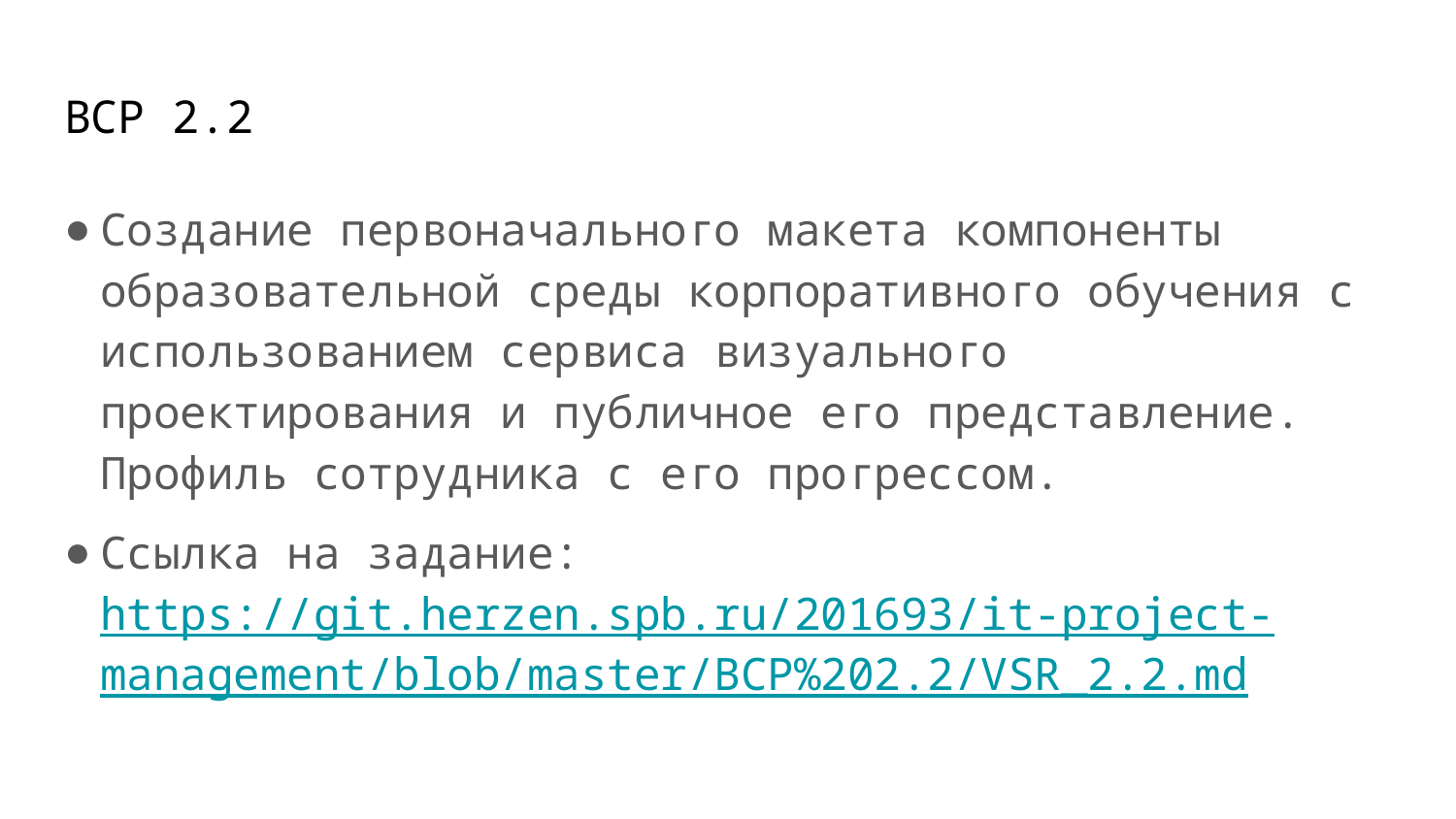

# ВСР 2.2
Создание первоначального макета компоненты образовательной среды корпоративного обучения с использованием сервиса визуального проектирования и публичное его представление. Профиль сотрудника с его прогрессом.
Ссылка на задание: https://git.herzen.spb.ru/201693/it-project-management/blob/master/ВСР%202.2/VSR_2.2.md